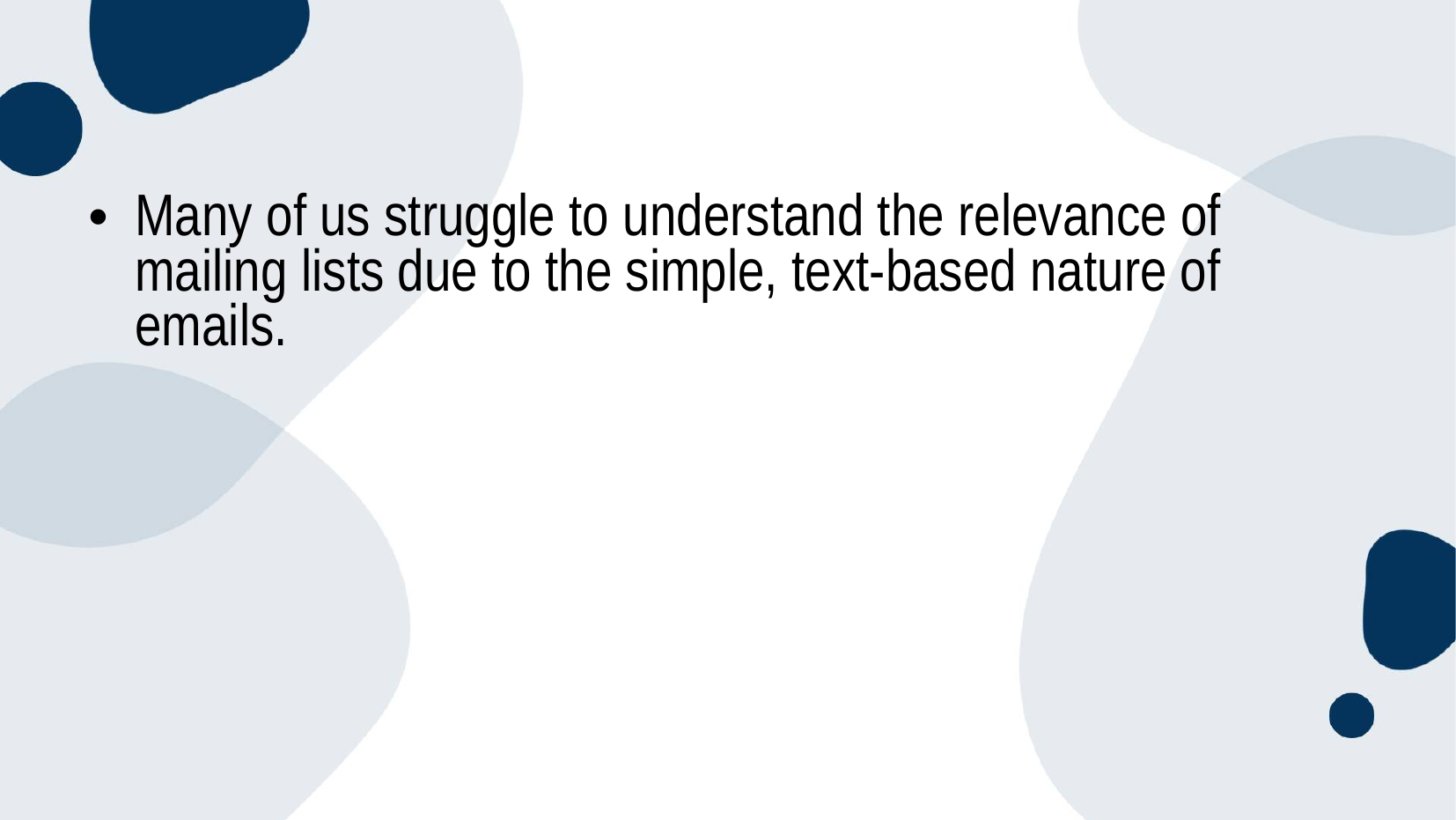

Many of us struggle to understand the relevance of mailing lists due to the simple, text-based nature of emails.